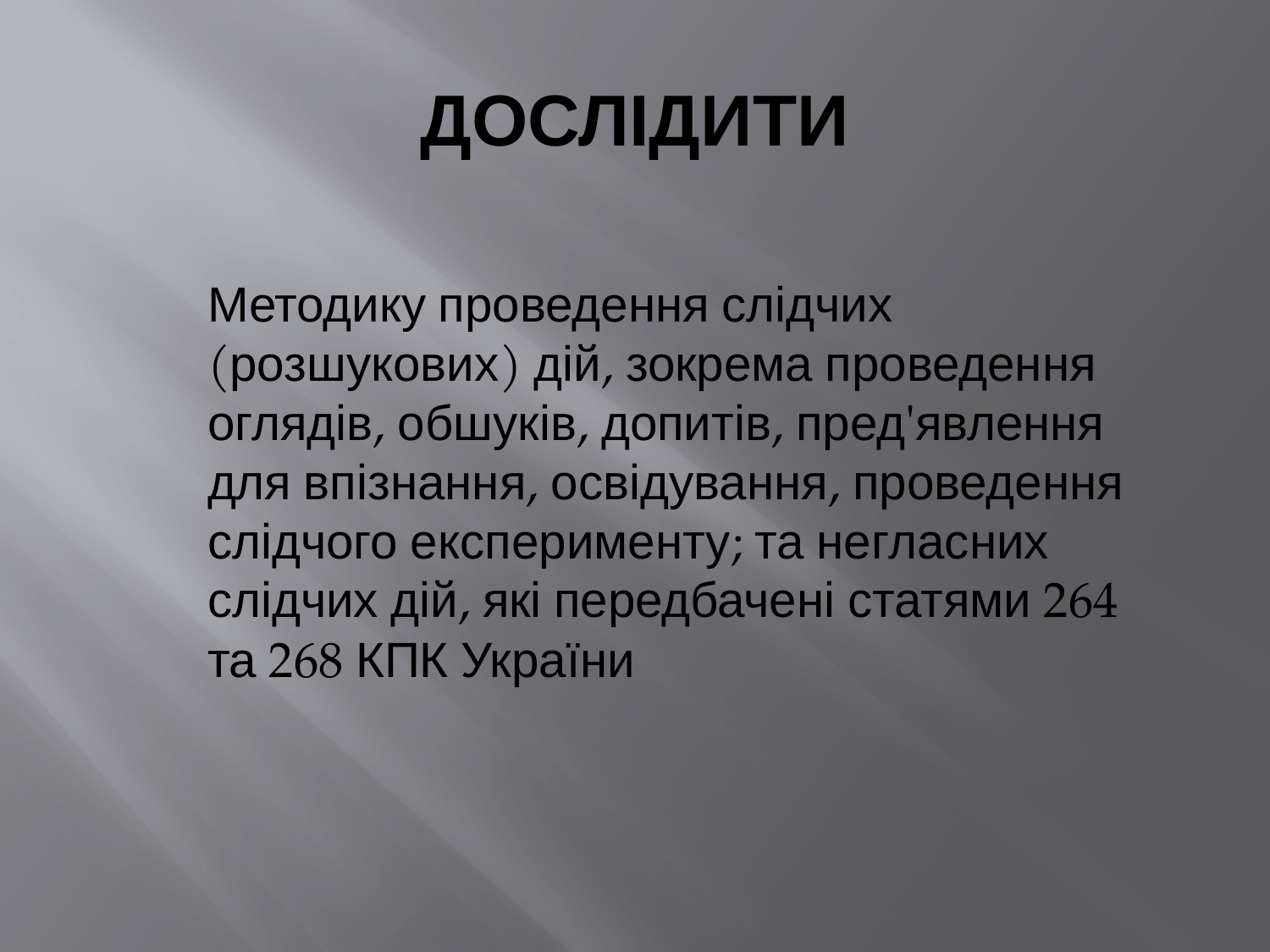

# ДОСЛІДИТИ

Методику проведення слідчих (розшукових) дій, зокрема проведення оглядів, обшуків, допитів, пред'явлення для впізнання, освідування, проведення слідчого експерименту; та негласних слідчих дій, які передбачені статями 264 та 268 КПК України